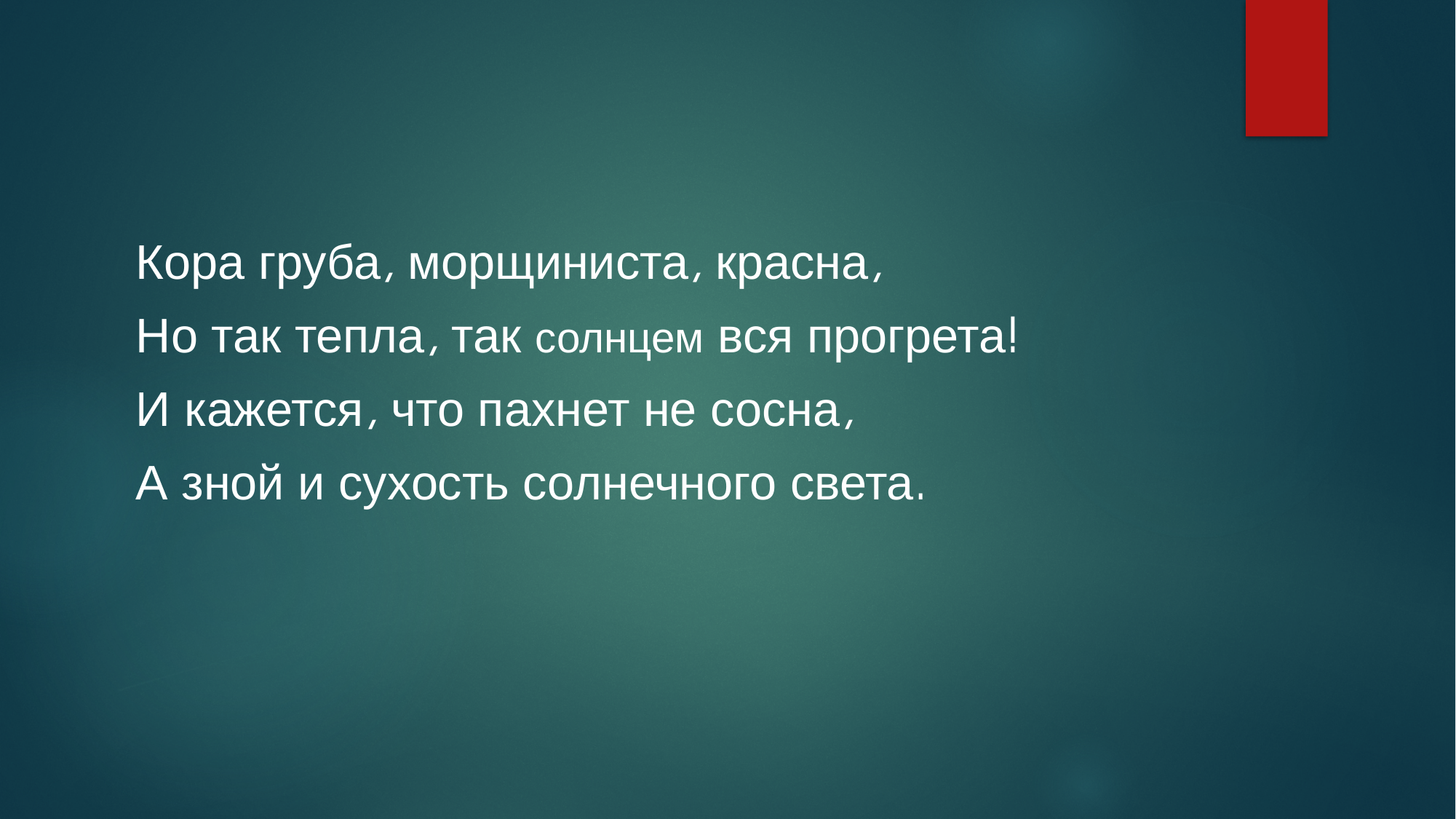

Кора груба, морщиниста, красна,
Но так тепла, так солнцем вся прогрета!
И кажется, что пахнет не сосна,
А зной и сухость солнечного света.